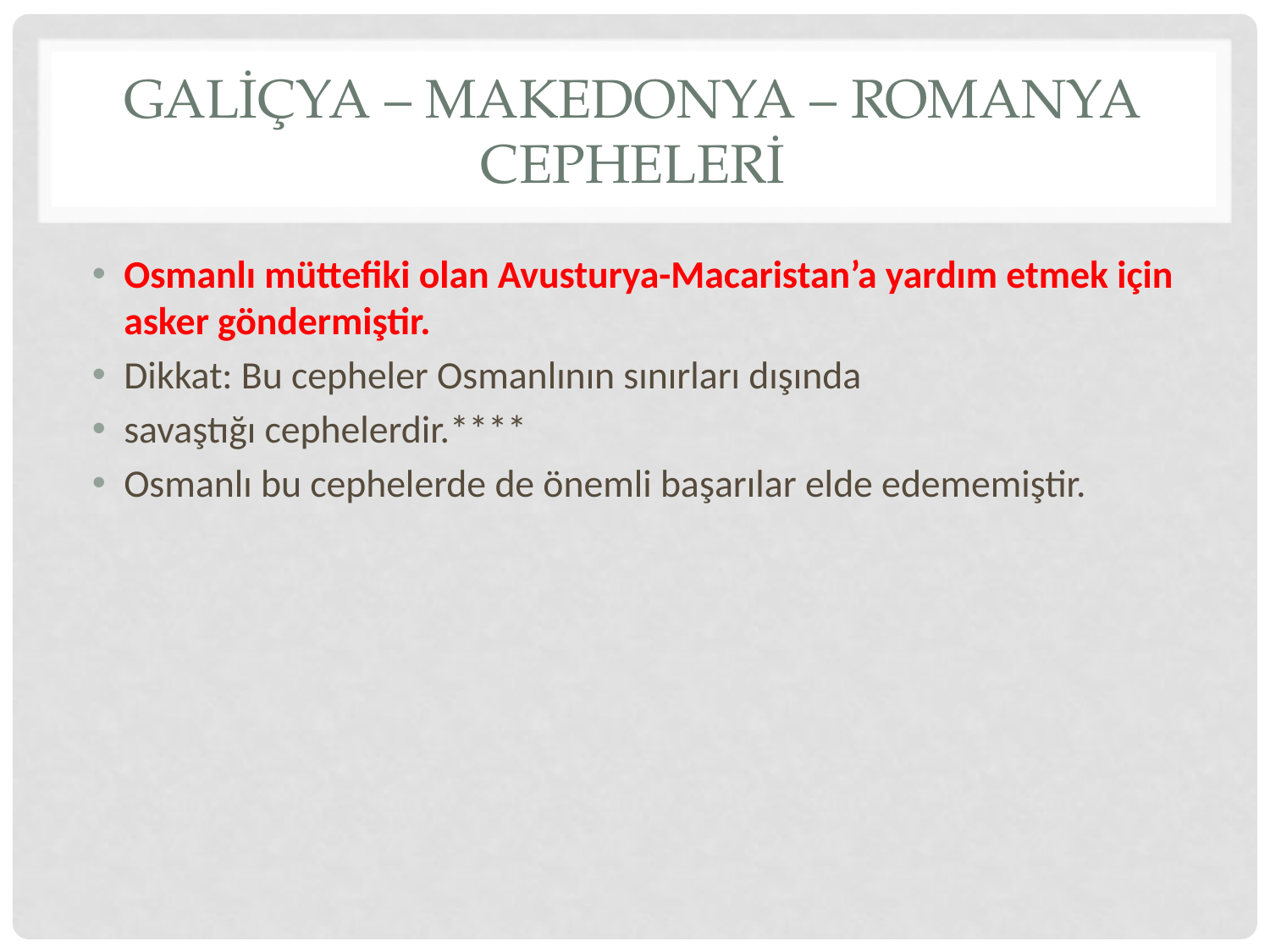

# GALİÇYA – MAKEDONYA – ROMANYA CEPHELERİ
Osmanlı müttefiki olan Avusturya-Macaristan’a yardım etmek için asker göndermiştir.
Dikkat: Bu cepheler Osmanlının sınırları dışında
savaştığı cephelerdir.****
Osmanlı bu cephelerde de önemli başarılar elde edememiştir.